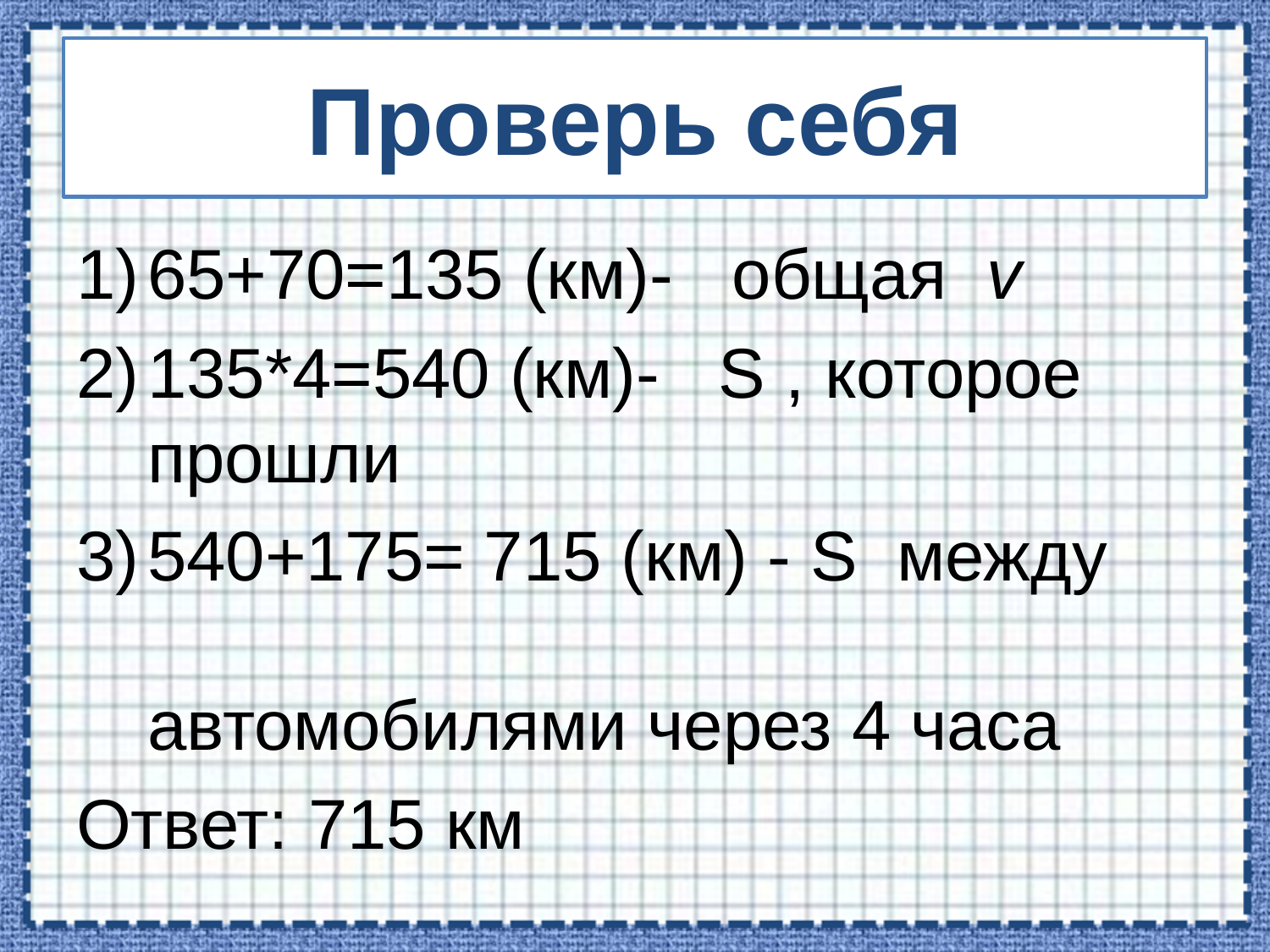

# Проверь себя
65+70=135 (км)-   общая  v
135*4=540 (км)-   S , которое прошли
540+175= 715 (км) - S  между                                             автомобилями через 4 часа
Ответ: 715 км